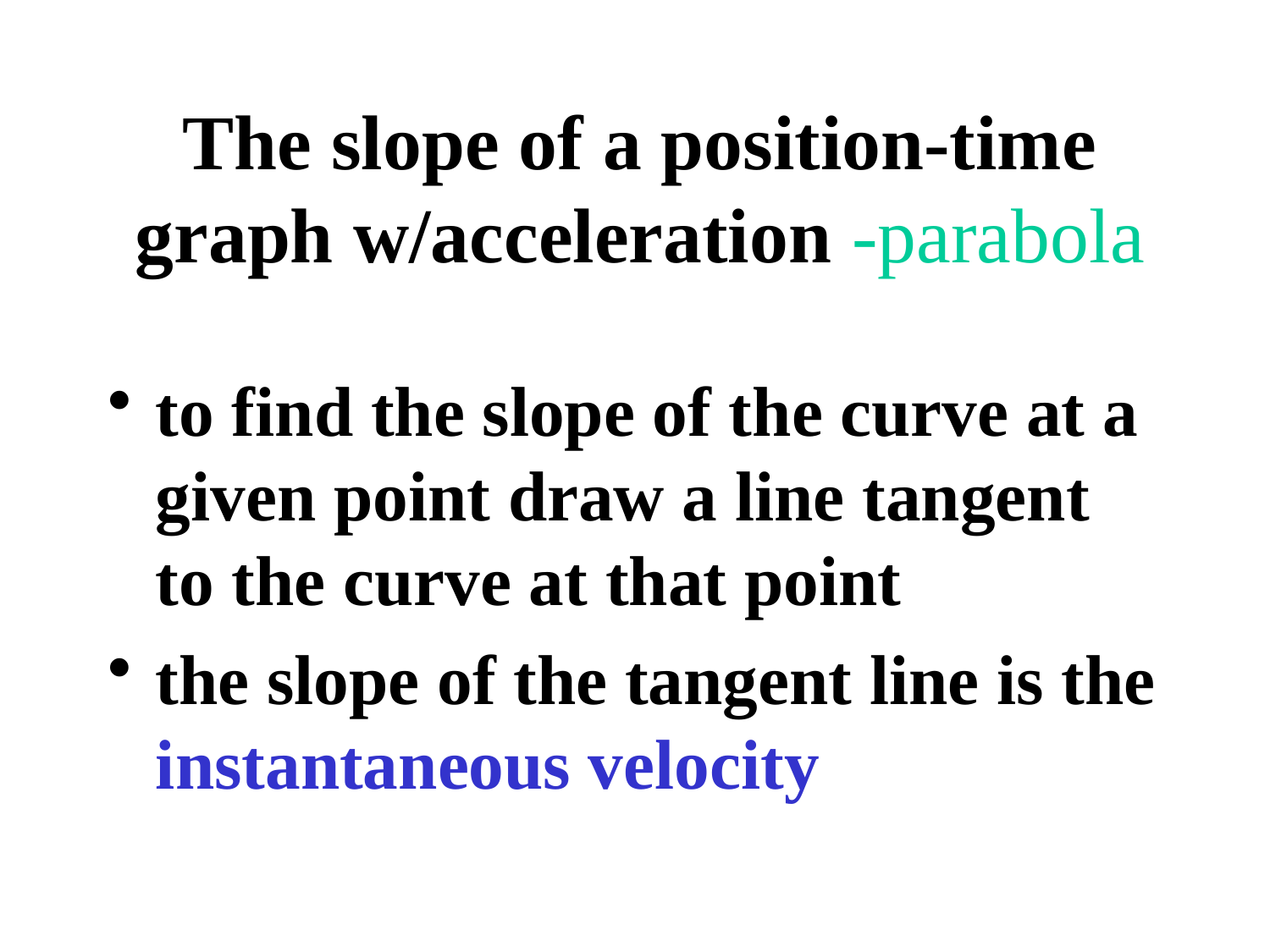

# The slope of a position-time graph w/acceleration -parabola
to find the slope of the curve at a given point draw a line tangent to the curve at that point
the slope of the tangent line is the instantaneous velocity